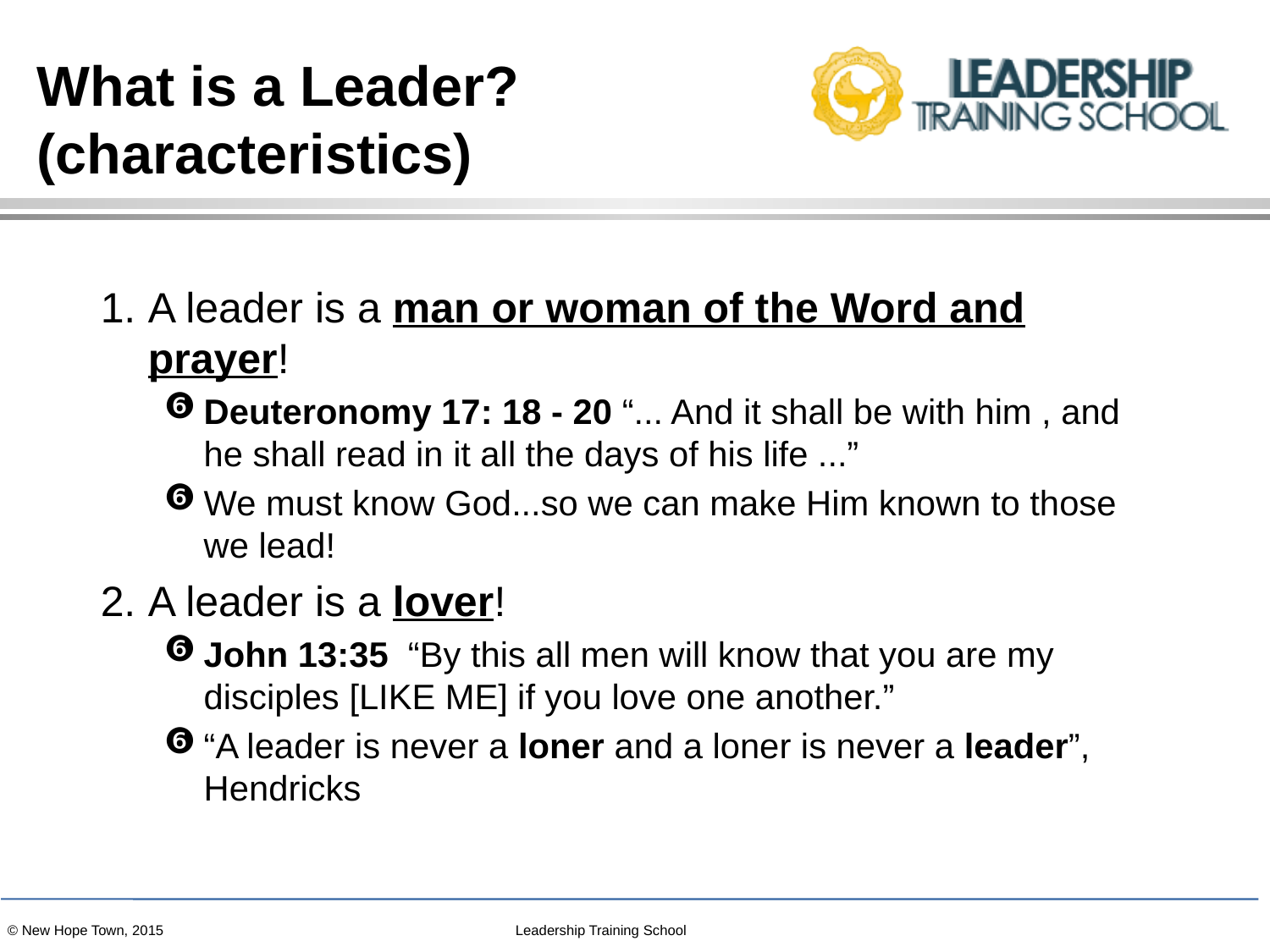

# What is a Leader? (characteristics)
A leader is a man or woman of the Word and prayer!
Deuteronomy 17: 18 - 20 “... And it shall be with him , and he shall read in it all the days of his life ...”
We must know God...so we can make Him known to those we lead!
A leader is a lover!
John 13:35  “By this all men will know that you are my disciples [LIKE ME] if you love one another.”
“A leader is never a loner and a loner is never a leader”, Hendricks
5